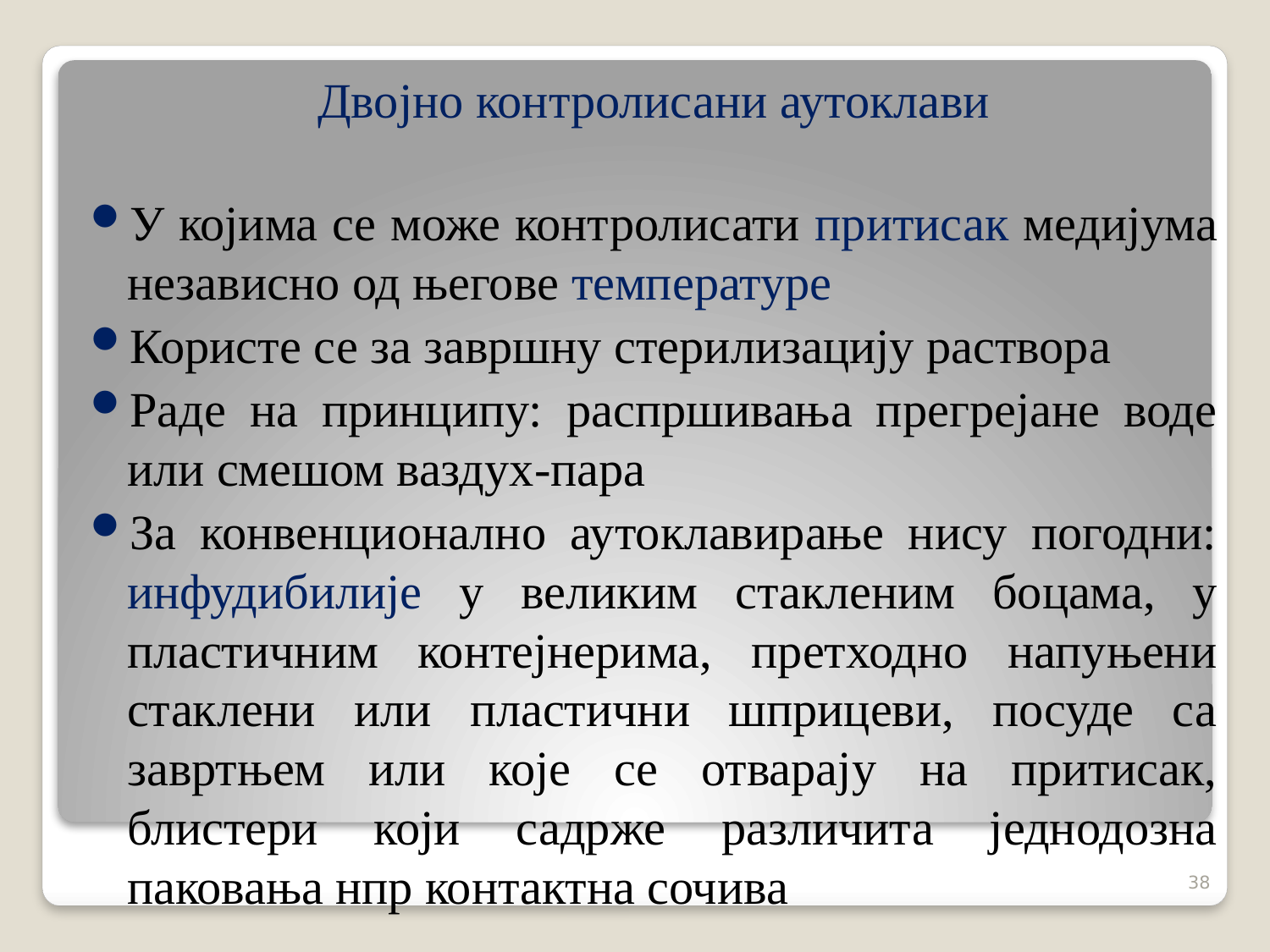

Двојно контролисани аутоклави
У којима се може контролисати притисак медијума независно од његове температуре
Користе се за завршну стерилизацију раствора
Раде на принципу: распршивања прегрејане воде или смешом ваздух-пара
За конвенционално аутоклавирање нису погодни: инфудибилије у великим стакленим боцама, у пластичним контејнерима, претходно напуњени стаклени или пластични шприцеви, посуде са завртњем или које се отварају на притисак, блистери који садрже различита једнодозна паковања нпр контактна сочива
38